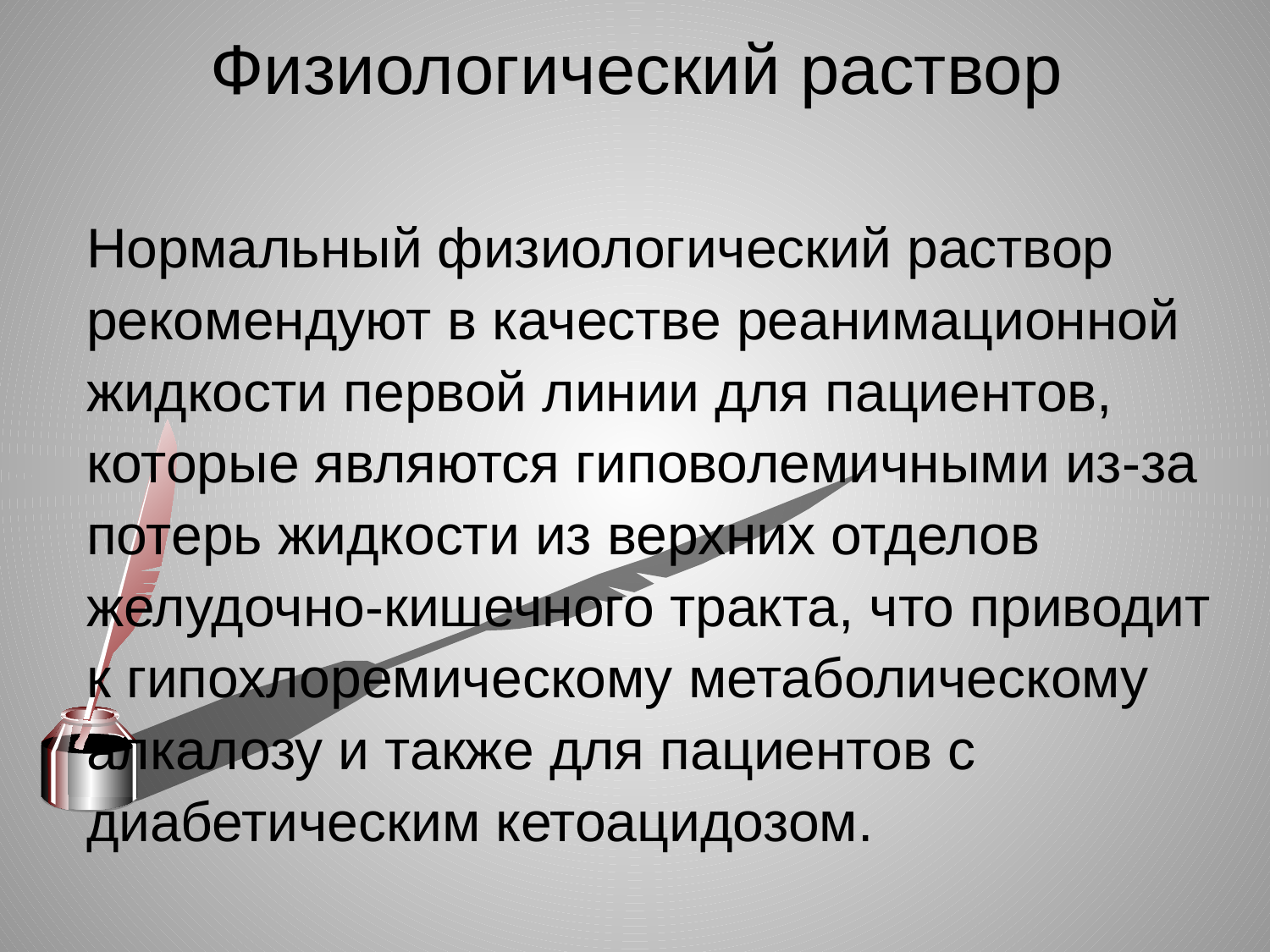

# Физиологический раствор
	Нормальный физиологический раствор рекомендуют в качестве реанимационной жидкости первой линии для пациентов, которые являются гиповолемичными из-за потерь жидкости из верхних отделов желудочно-кишечного тракта, что приводит к гипохлоремическому метаболическому алкалозу и также для пациентов с диабетическим кетоацидозом.